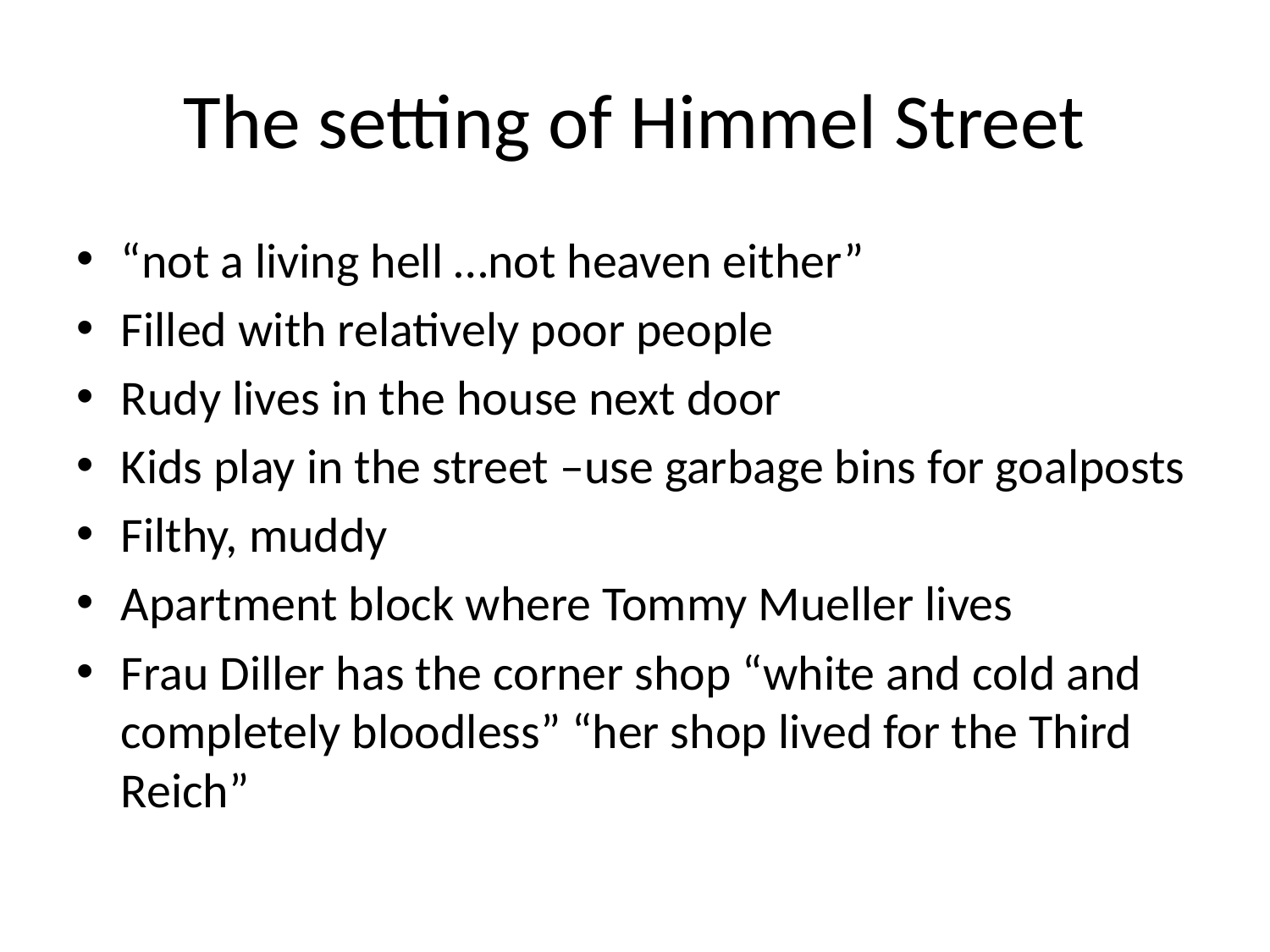

# The setting of Himmel Street
“not a living hell …not heaven either”
Filled with relatively poor people
Rudy lives in the house next door
Kids play in the street –use garbage bins for goalposts
Filthy, muddy
Apartment block where Tommy Mueller lives
Frau Diller has the corner shop “white and cold and completely bloodless” “her shop lived for the Third Reich”